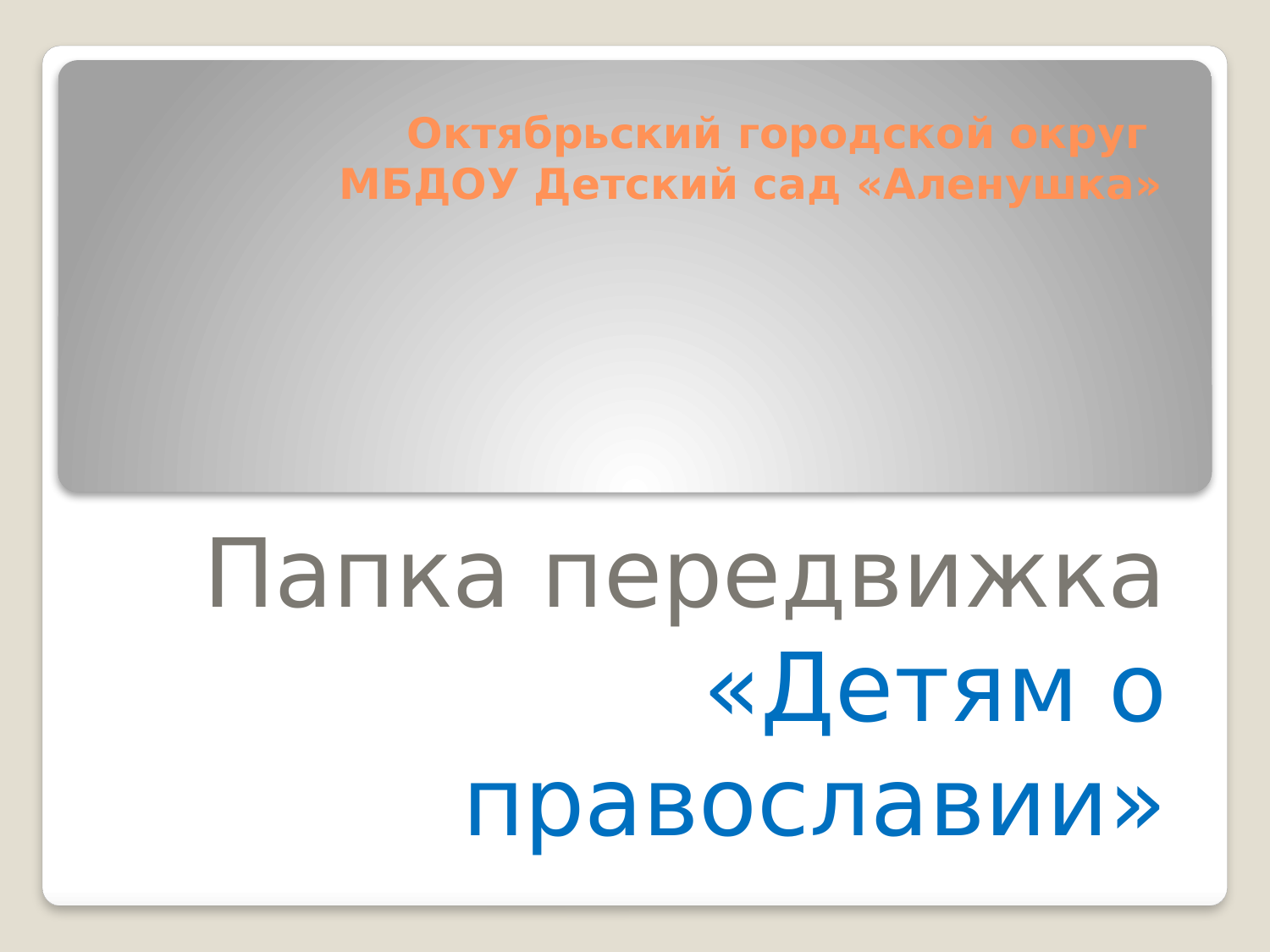

# Октябрьский городской округ МБДОУ Детский сад «Аленушка»
Папка передвижка
«Детям о православии»